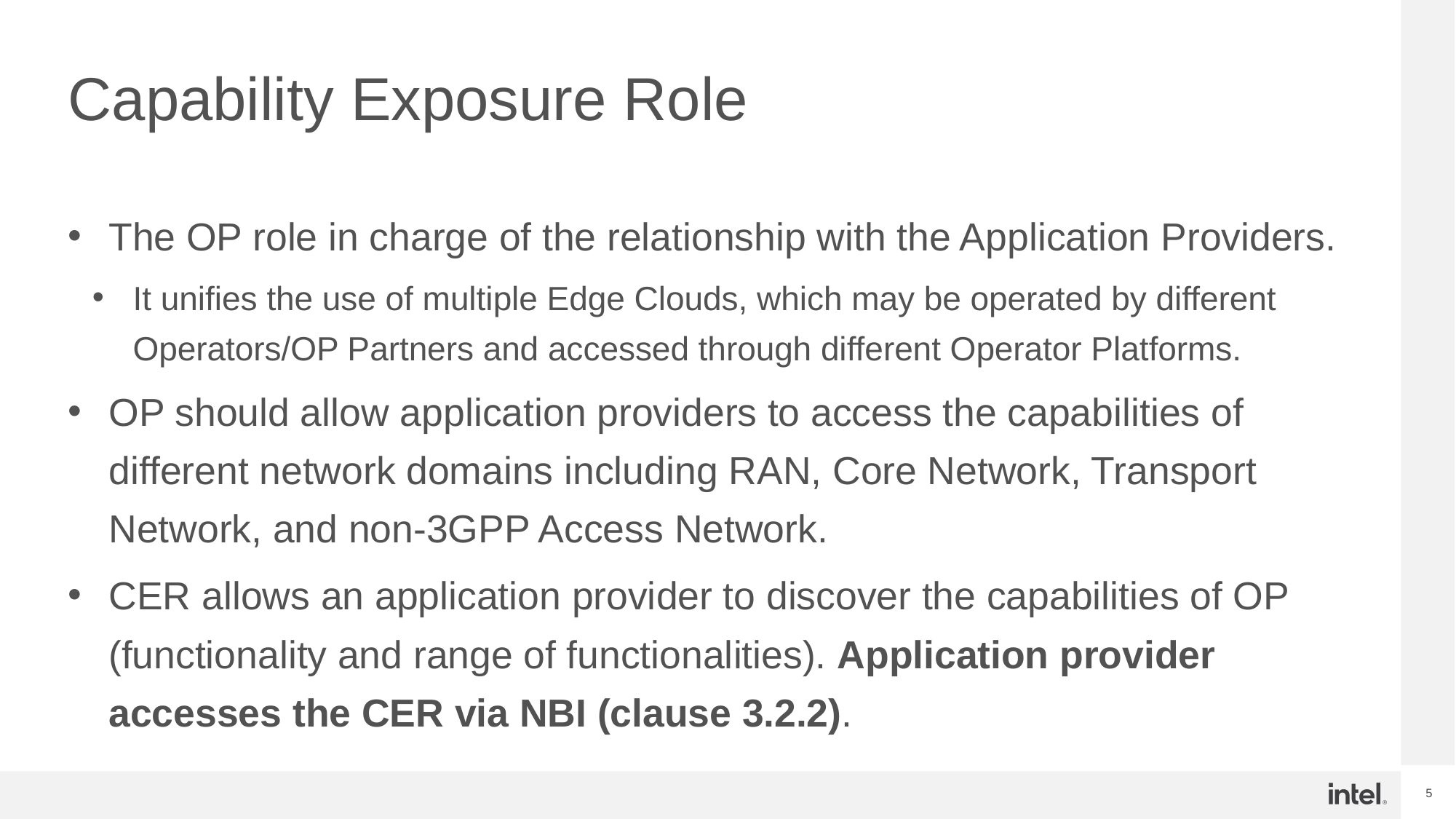

# Capability Exposure Role
The OP role in charge of the relationship with the Application Providers.
It unifies the use of multiple Edge Clouds, which may be operated by different Operators/OP Partners and accessed through different Operator Platforms.
OP should allow application providers to access the capabilities of different network domains including RAN, Core Network, Transport Network, and non-3GPP Access Network.
CER allows an application provider to discover the capabilities of OP (functionality and range of functionalities). Application provider accesses the CER via NBI (clause 3.2.2).